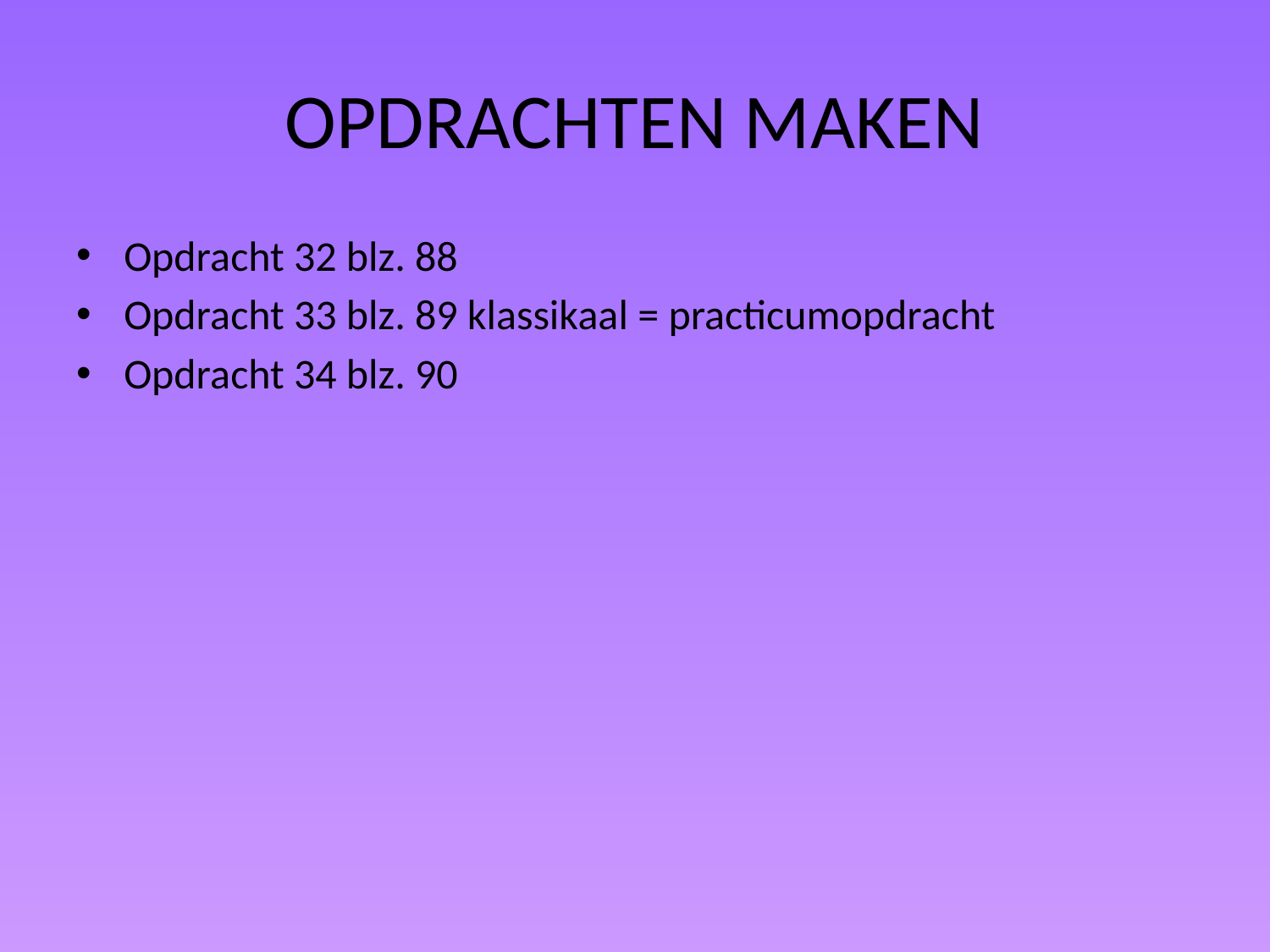

# OPDRACHTEN MAKEN
Opdracht 32 blz. 88
Opdracht 33 blz. 89 klassikaal = practicumopdracht
Opdracht 34 blz. 90